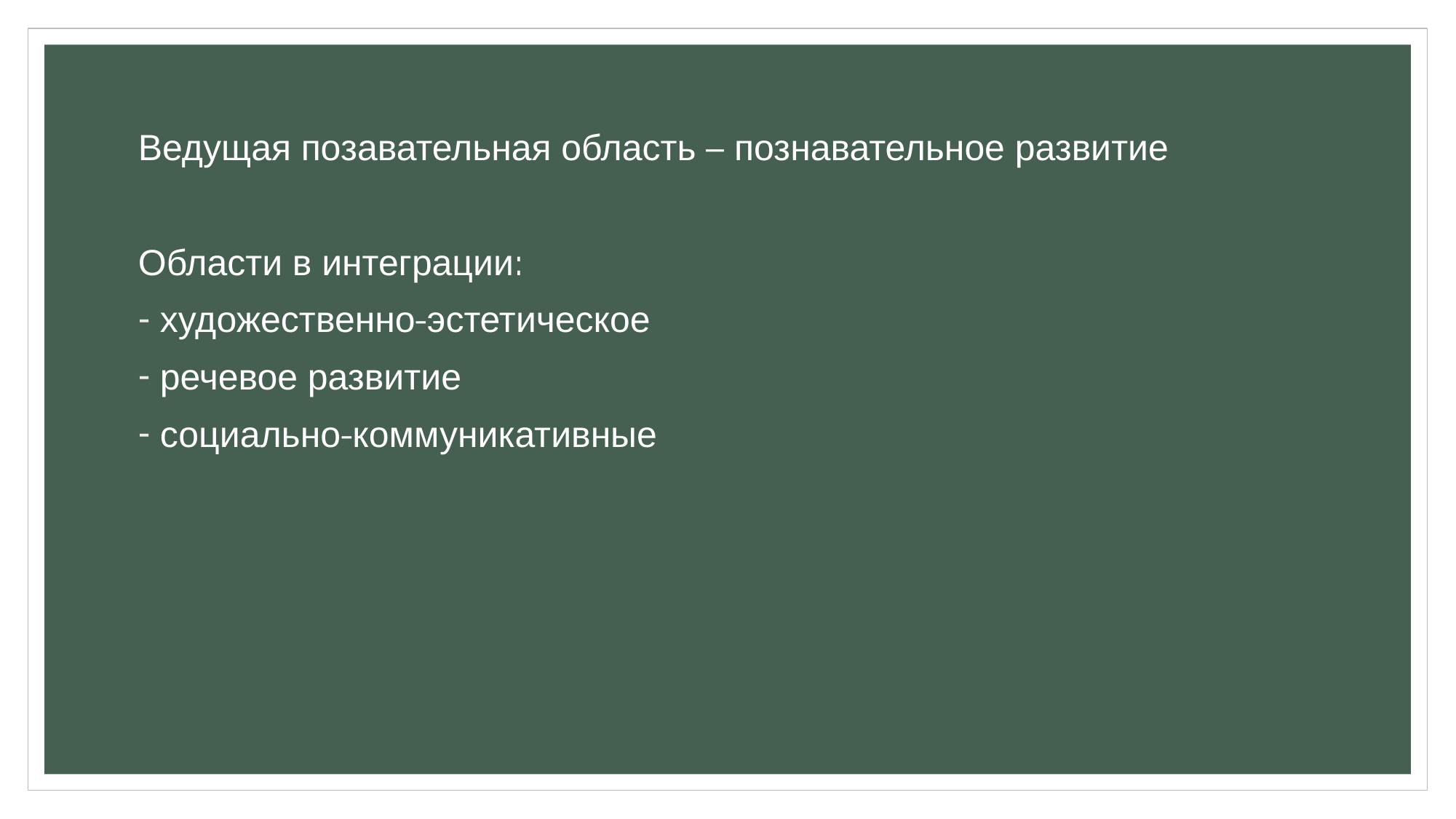

Ведущая позавательная область – познавательное развитие

Области в интеграции:
художественно-эстетическое
речевое развитие
социально-коммуникативные